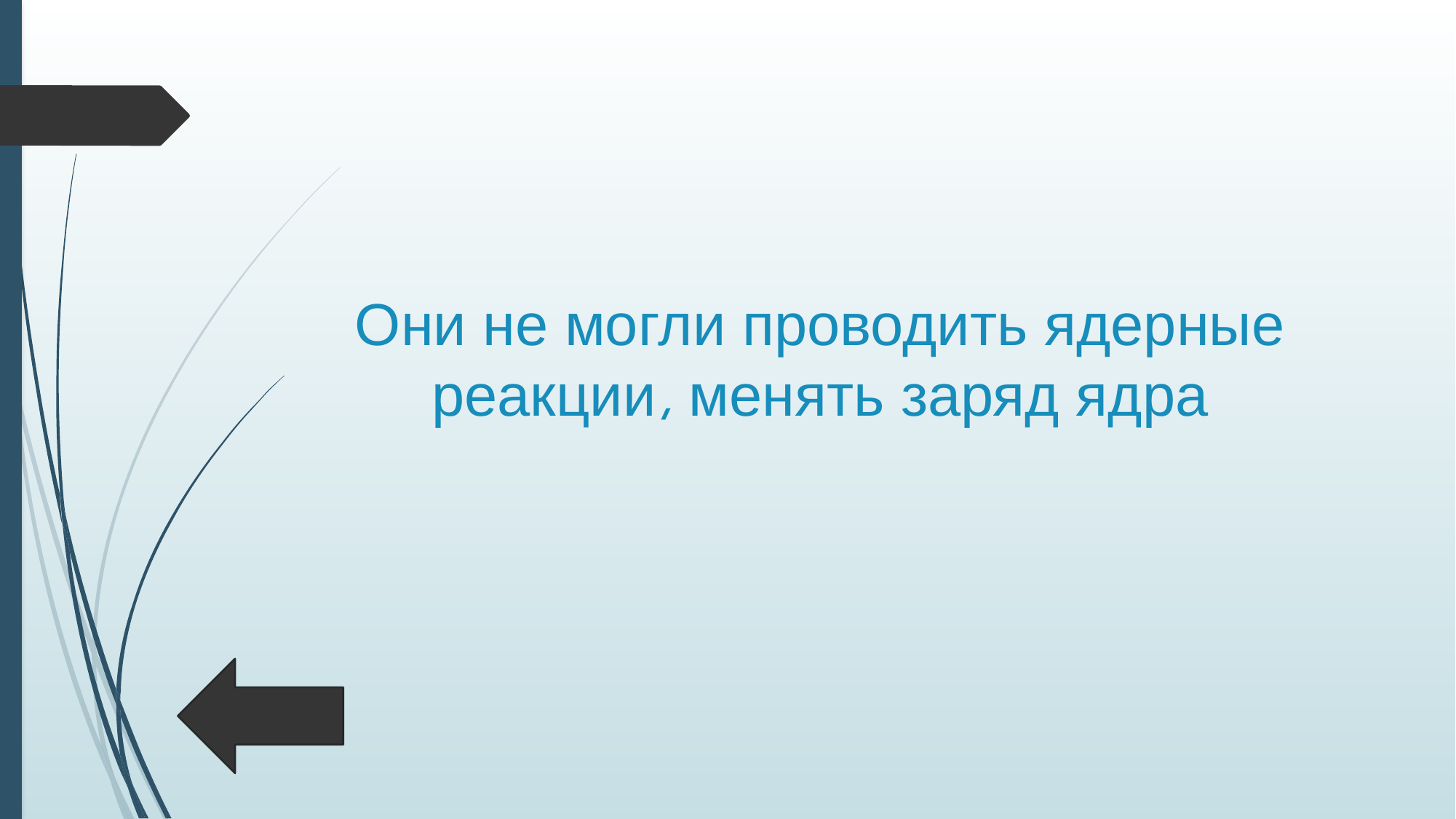

# Они не могли проводить ядерные реакции, менять заряд ядра